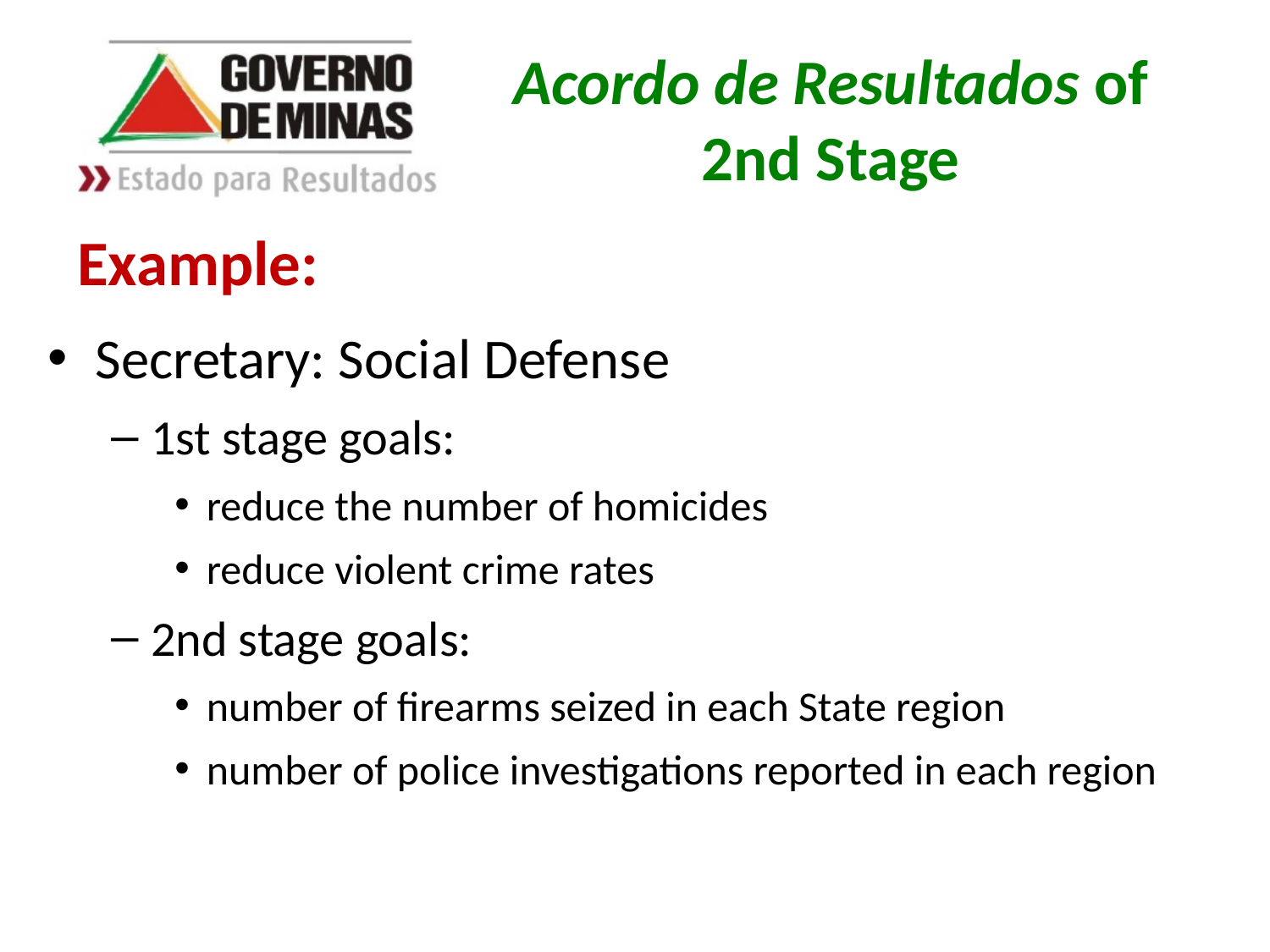

Acordo de Resultados of 2nd Stage
Example:
Secretary: Social Defense
1st stage goals:
reduce the number of homicides
reduce violent crime rates
2nd stage goals:
number of firearms seized in each State region
number of police investigations reported in each region